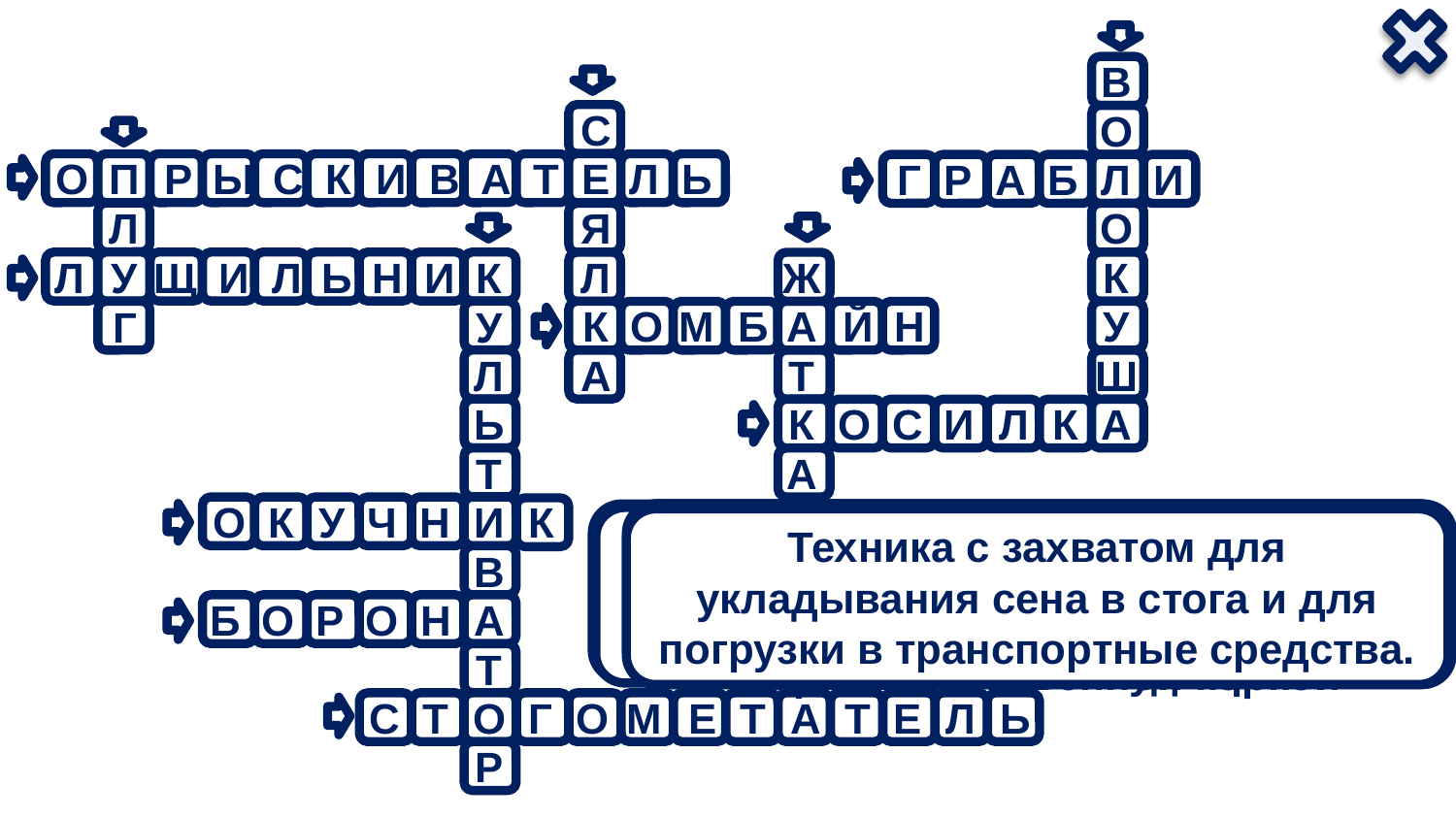

В

С
О

О
П
Р
Ы
С
К
И
В
А
Т
Е
Л
Ь
Г
Р
А
Б
Л
И

Я
О
Л

Ж
Л
К
Л
У
Щ
И
Л
Ь
Н
И
К

У
К
О
М
Б
А
Й
Н
У
Г

Ш
Л
А
Т
К
О
С
И
Л
К
А
Ь

А
Т
О
К
У
Ч
Н
И
К

Техника, предназначенная для защиты культивируемых растений от болезней и вредителей, а также для внесения минеральных удобрений
Техника, основная цель которой – это уход за выращиваемыми на участке клубневыми культурами
Техника, используемая для кошения посеянных или естественных трав
 Техника, которую используют для копнения и транспортировки сена к месту стогования
 Машина для посева семян в почву
Техника, которая  скашивает стебли растений, собирает зелёную массу
Техника, используемая для сгребания в валки и ворошения скошенных травяных культур и сена
Техника  для рыхления поверхностного слоя почвы, уничтожения сорняков и внесения в почву минеральных удобрений
Техника для вспашки плотной почвы, поднятия целины
Техника с захватом для укладывания сена в стога и для погрузки в транспортные средства.
Техника для измельчения верхнего слоя почвы
Специальная техника, основная задача которой заключается в уборке зерновых культур.
Техника, применяющееся в земледелии с целью закрытия влаги, вычесывания сорняков и борьбы с почвенной коркой
В
Б
О
Р
О
Н
А

Т
С
Т
О
Г
О
М
Е
Т
А
Т
Е
Л
Ь

Р